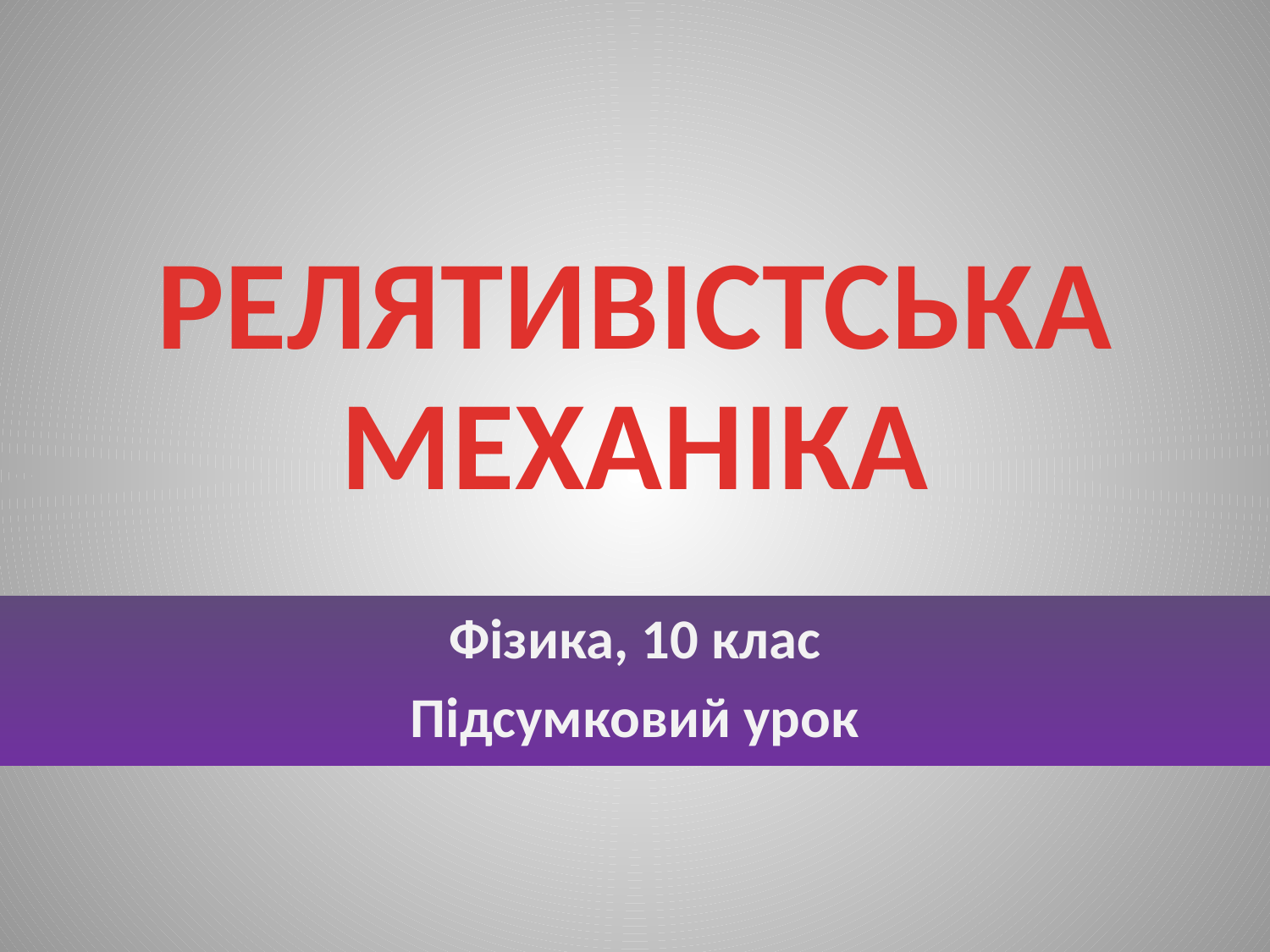

РЕЛЯТИВІСТСЬКА
МЕХАНІКА
Фізика, 10 клас
Підсумковий урок